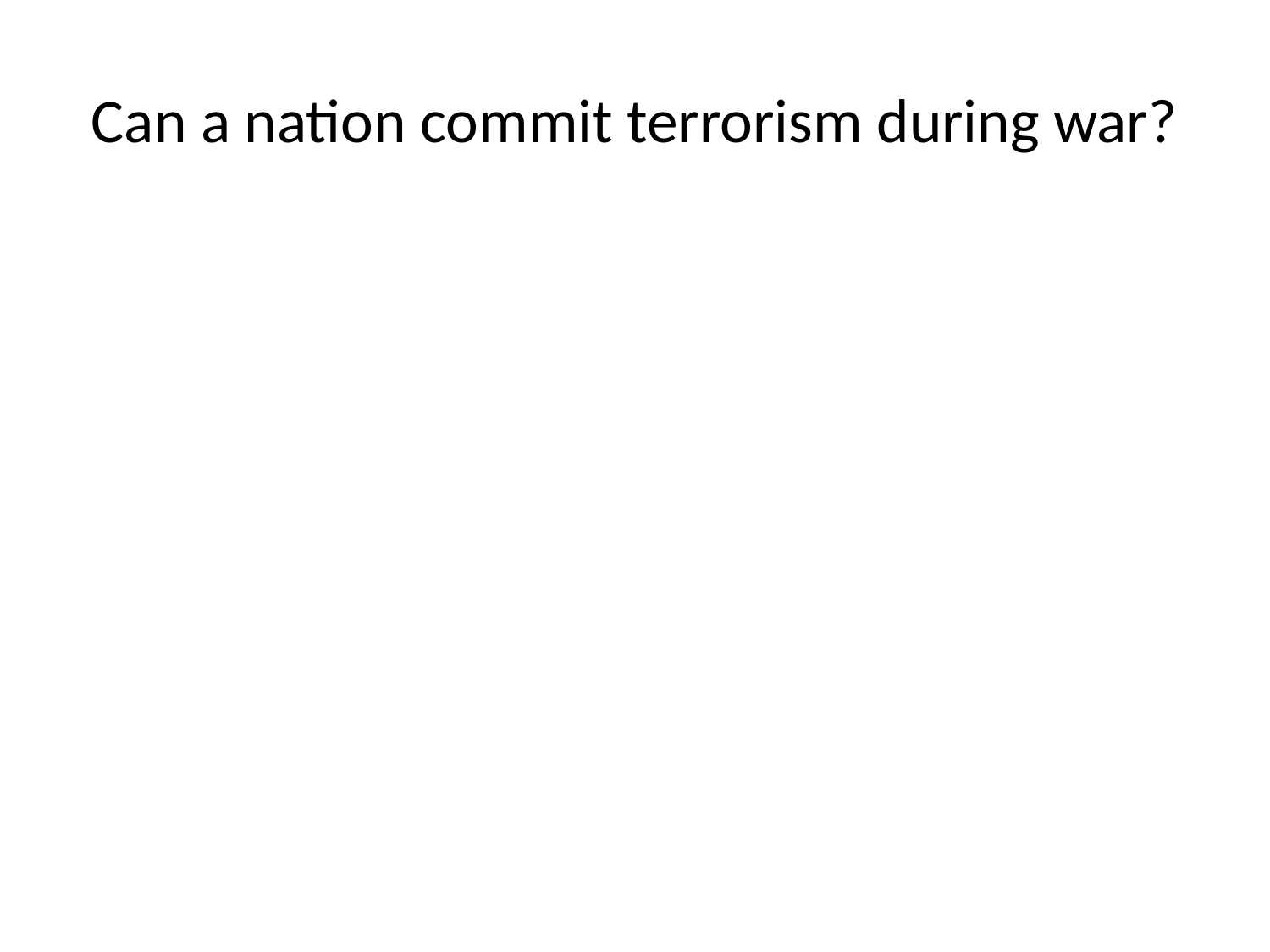

# Can a nation commit terrorism during war?